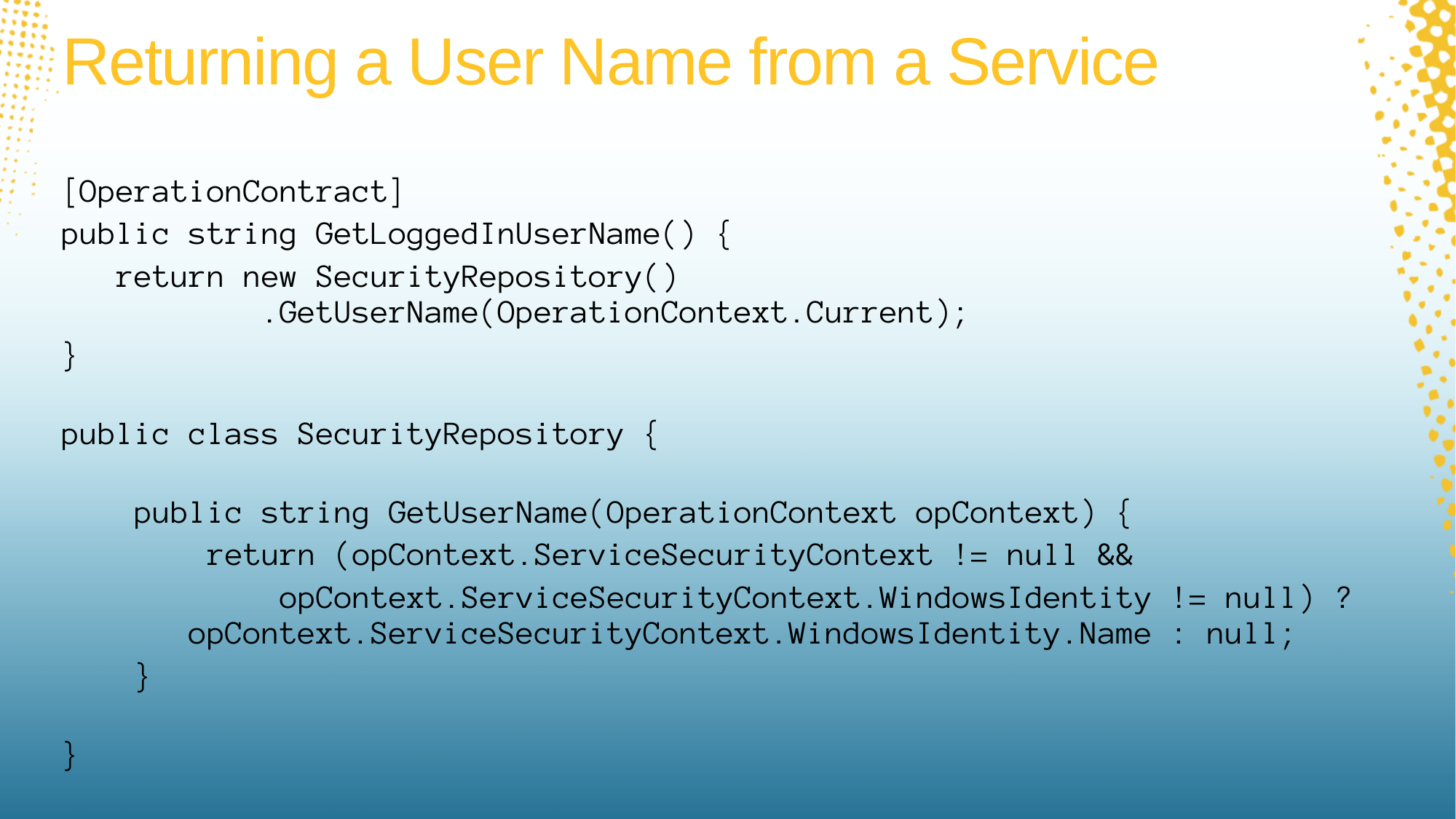

# Returning a User Name from a Service
[OperationContract]
public string GetLoggedInUserName() {
   return new SecurityRepository()
           .GetUserName(OperationContext.Current);
}
public class SecurityRepository {
    public string GetUserName(OperationContext opContext) {
        return (opContext.ServiceSecurityContext != null &&
            opContext.ServiceSecurityContext.WindowsIdentity != null) ?
       opContext.ServiceSecurityContext.WindowsIdentity.Name : null;
    }
}